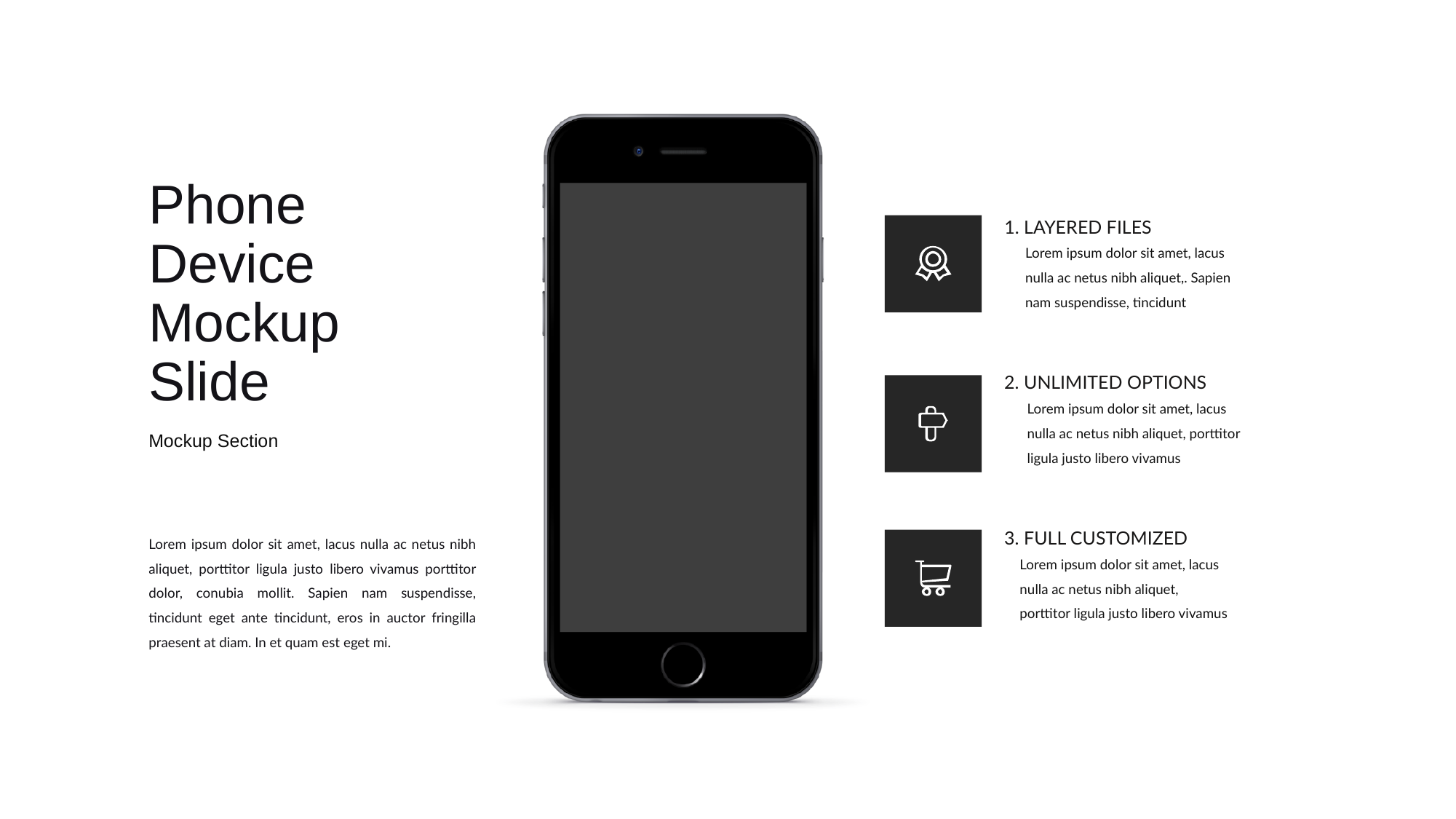

Phone Device Mockup Slide

1. LAYERED FILES

Lorem ipsum dolor sit amet, lacus nulla ac netus nibh aliquet,. Sapien nam suspendisse, tincidunt
2. UNLIMITED OPTIONS

Lorem ipsum dolor sit amet, lacus nulla ac netus nibh aliquet, porttitor ligula justo libero vivamus
Mockup Section
3. FULL CUSTOMIZED

Lorem ipsum dolor sit amet, lacus nulla ac netus nibh aliquet, porttitor ligula justo libero vivamus
Lorem ipsum dolor sit amet, lacus nulla ac netus nibh aliquet, porttitor ligula justo libero vivamus porttitor dolor, conubia mollit. Sapien nam suspendisse, tincidunt eget ante tincidunt, eros in auctor fringilla praesent at diam. In et quam est eget mi.